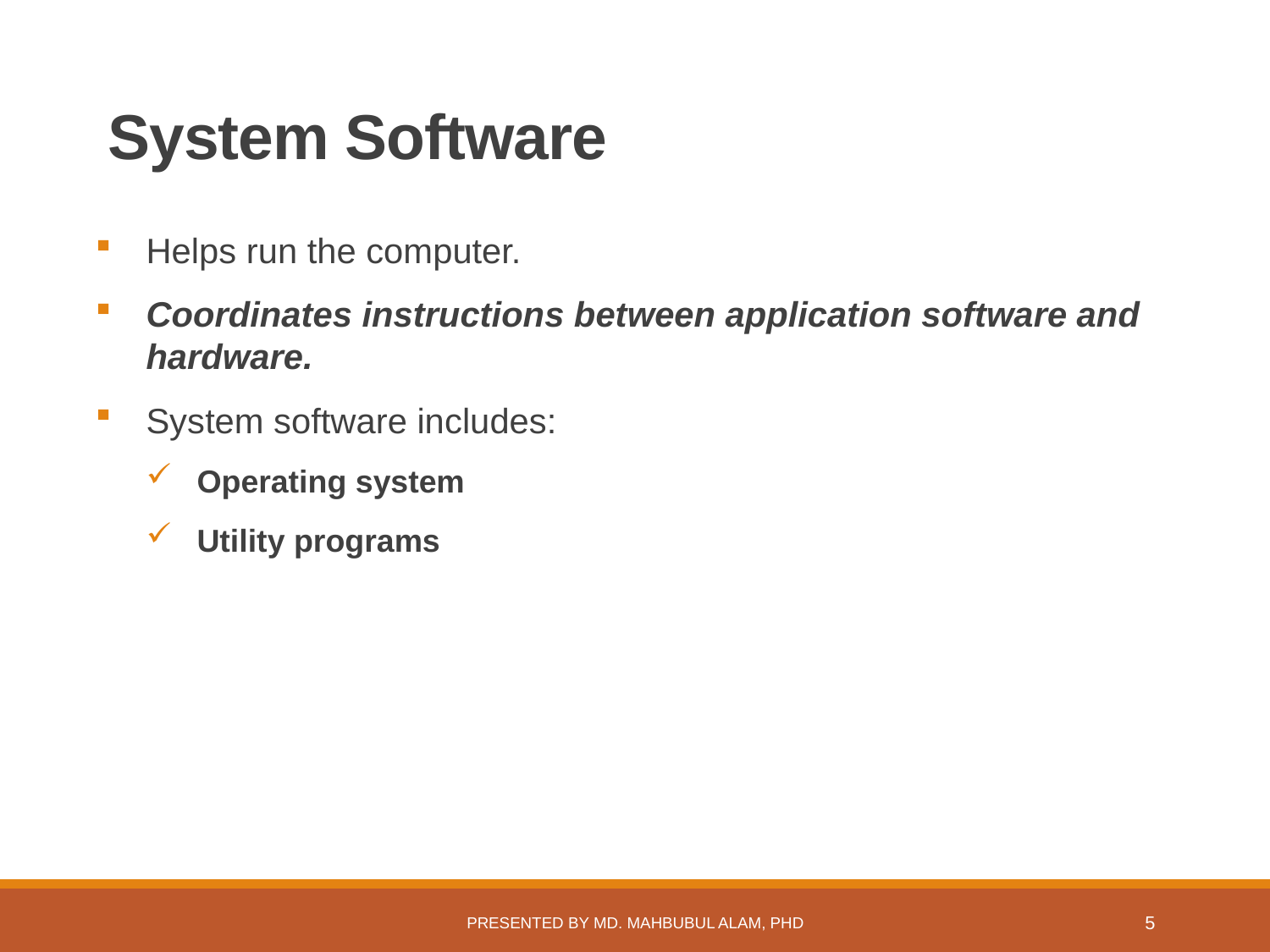

# System Software
Helps run the computer.
Coordinates instructions between application software and hardware.
System software includes:
Operating system
Utility programs
Presented by Md. Mahbubul Alam, PhD
5